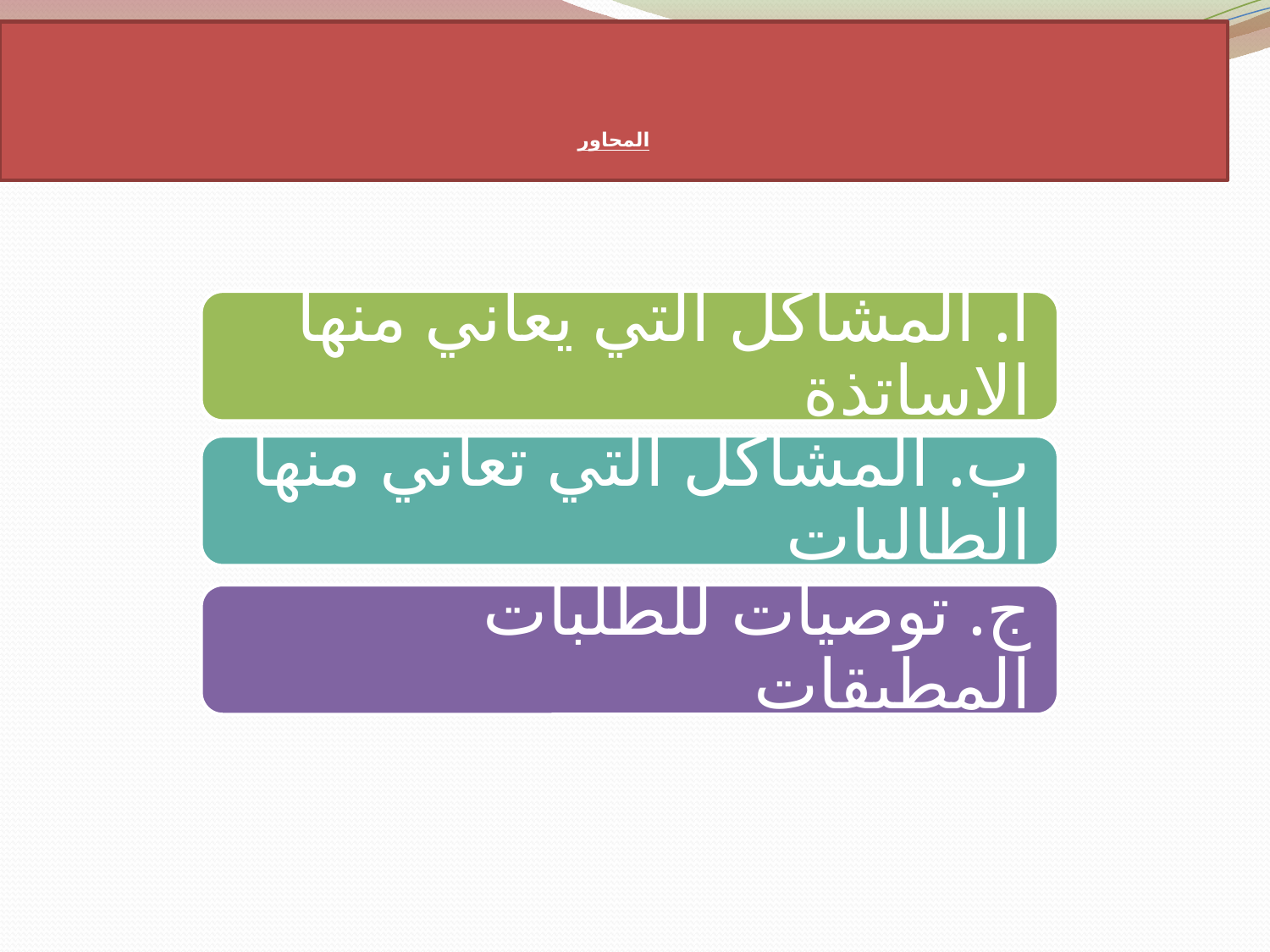

المحاور
ا. المشاكل التي يعاني منها الاساتذة
ب. المشاكل التي تعاني منها الطالبات
ج. توصيات للطلبات المطبقات